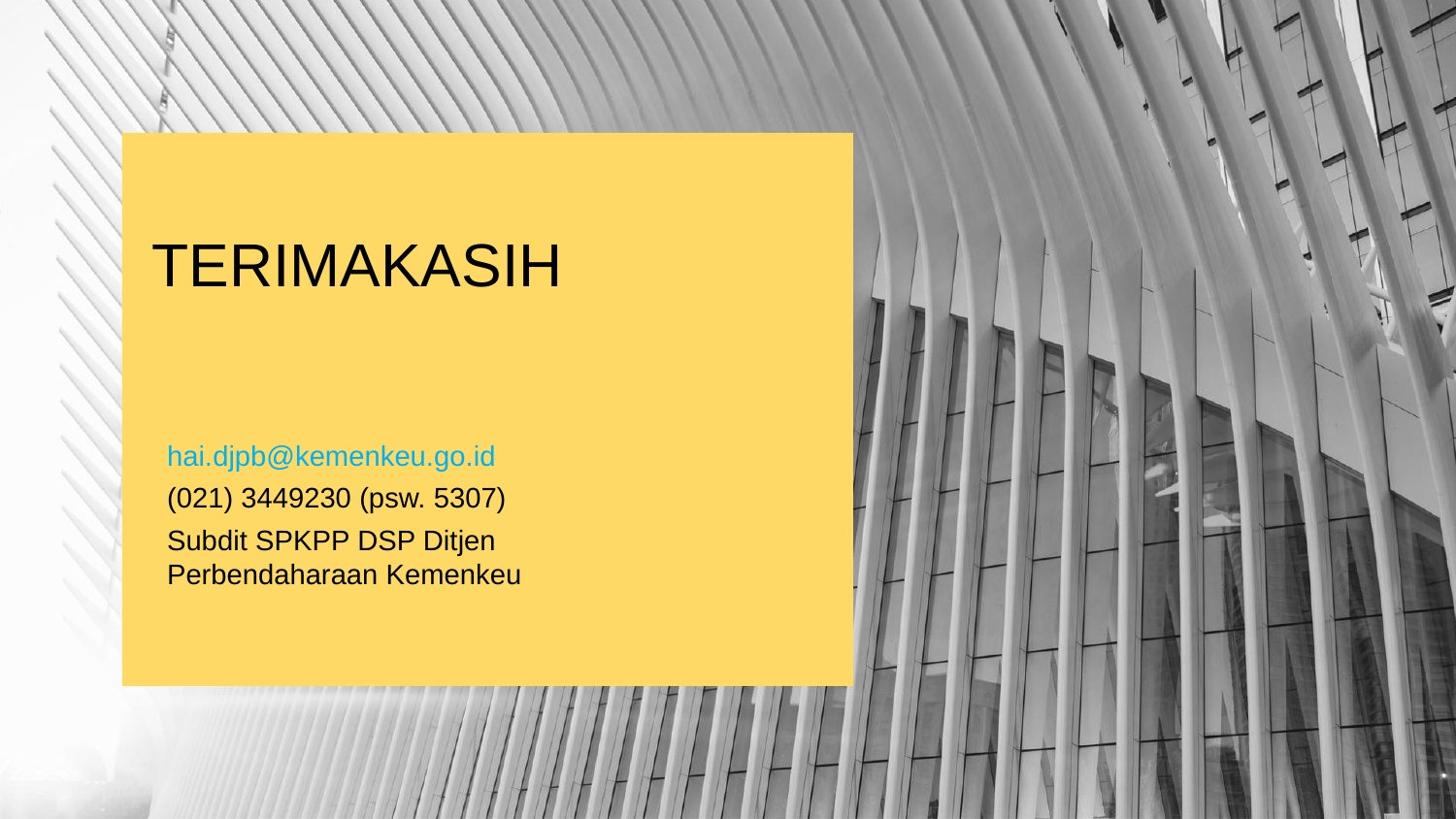

# TERIMAKASIH
hai.djpb@kemenkeu.go.id
(021) 3449230 (psw. 5307)
Subdit SPKPP DSP Ditjen Perbendaharaan Kemenkeu